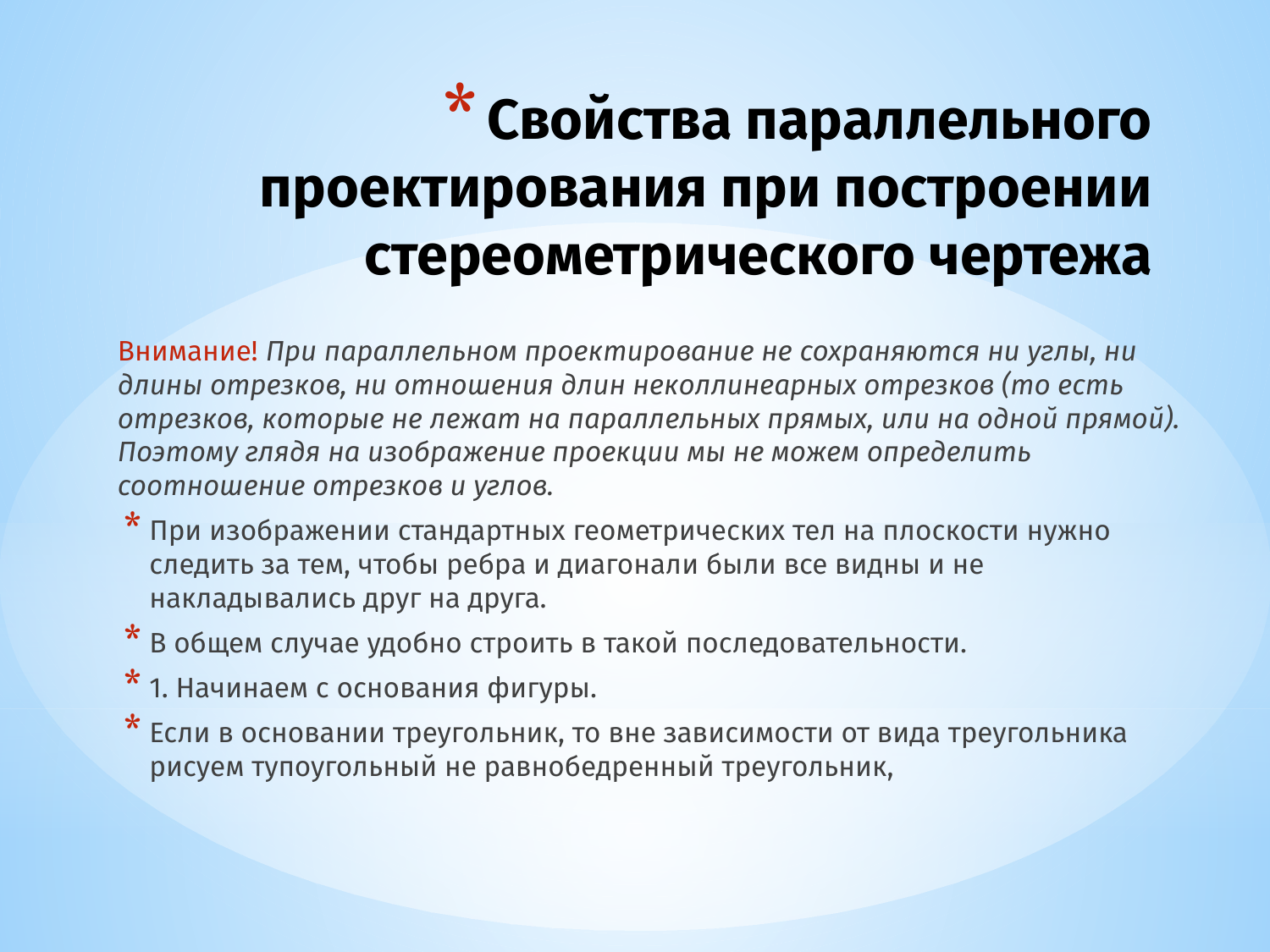

# Свойства параллельного проектирования при построении стереометрического чертежа
Внимание! При параллельном проектирование не сохраняются ни углы, ни длины отрезков, ни отношения длин неколлинеарных отрезков (то есть отрезков, которые не лежат на параллельных прямых, или на одной прямой). Поэтому глядя на изображение проекции мы не можем определить соотношение отрезков и углов.
При изображении стандартных геометрических тел на плоскости нужно следить за тем, чтобы ребра и диагонали были все видны и не накладывались друг на друга.
В общем случае удобно строить в такой последовательности.
1. Начинаем с основания фигуры.
Если в основании треугольник, то вне зависимости от вида треугольника рисуем тупоугольный не равнобедренный треугольник,